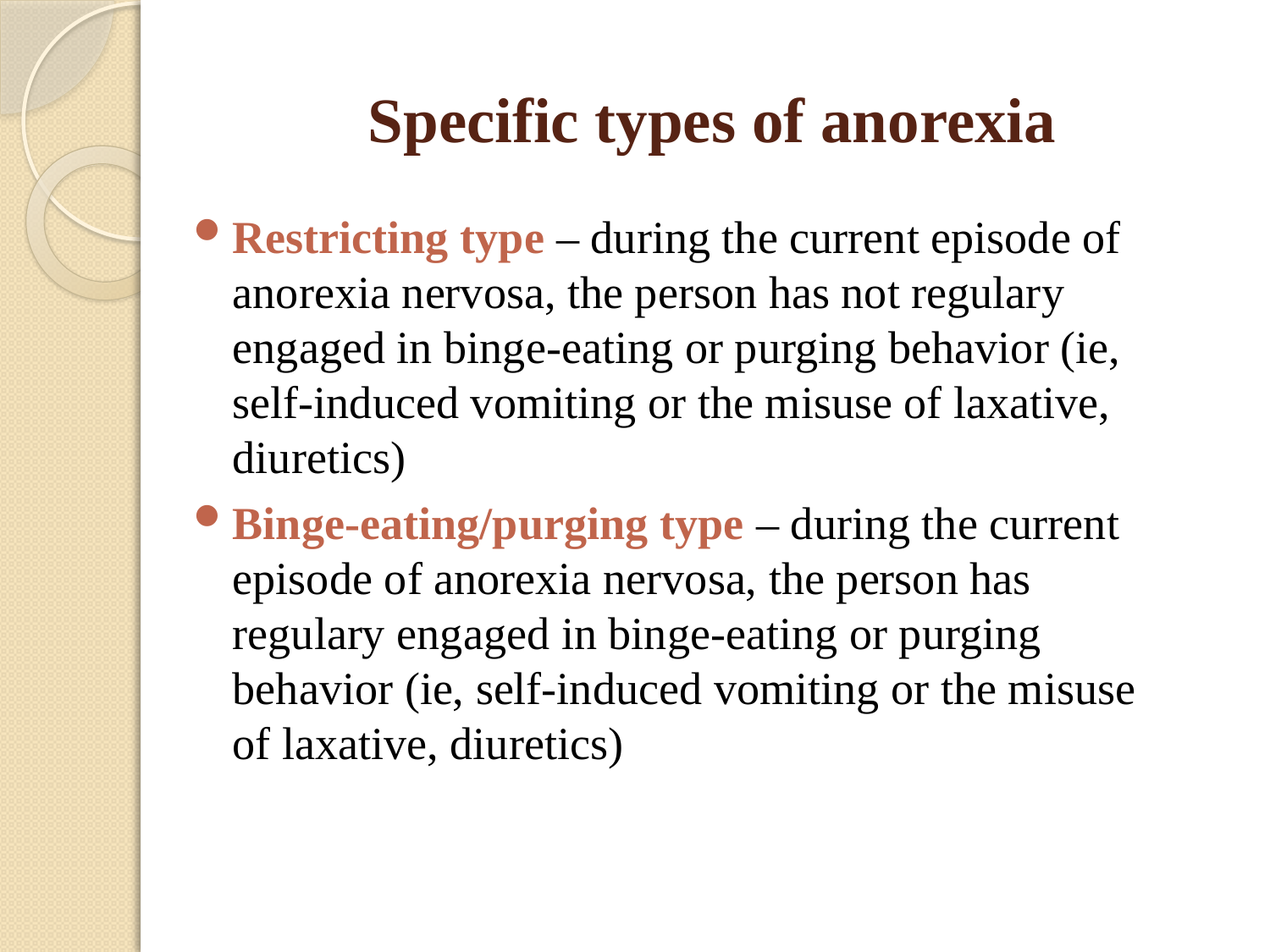

# Specific types of anorexia
Restricting type – during the current episode of anorexia nervosa, the person has not regulary engaged in binge-eating or purging behavior (ie, self-induced vomiting or the misuse of laxative, diuretics)
Binge-eating/purging type – during the current episode of anorexia nervosa, the person has regulary engaged in binge-eating or purging behavior (ie, self-induced vomiting or the misuse of laxative, diuretics)